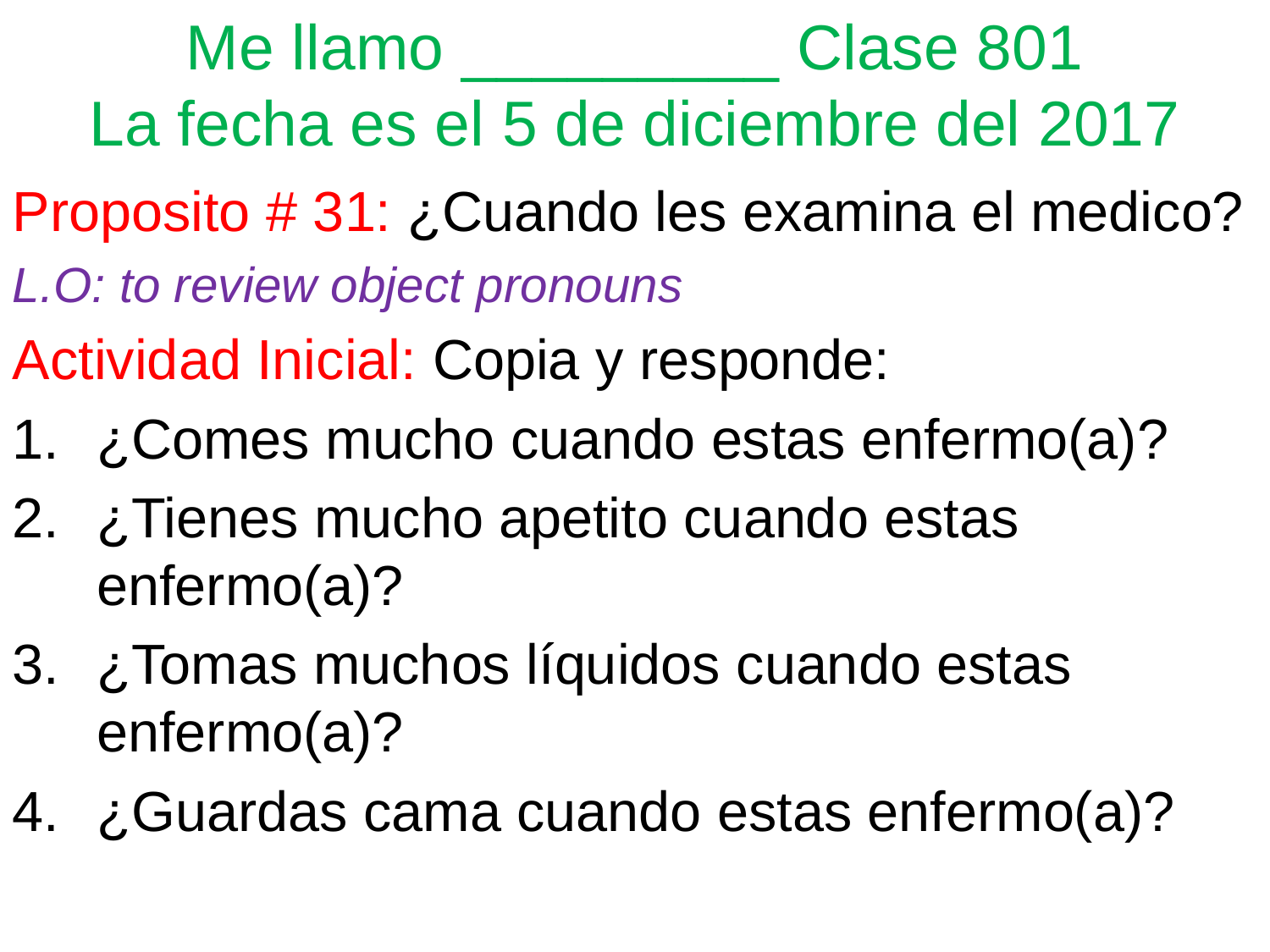

Me llamo _________ Clase 801
La fecha es el 5 de diciembre del 2017
Proposito # 31: ¿Cuando les examina el medico?
L.O: to review object pronouns
Actividad Inicial: Copia y responde:
¿Comes mucho cuando estas enfermo(a)?
¿Tienes mucho apetito cuando estas enfermo(a)?
¿Tomas muchos líquidos cuando estas enfermo(a)?
¿Guardas cama cuando estas enfermo(a)?